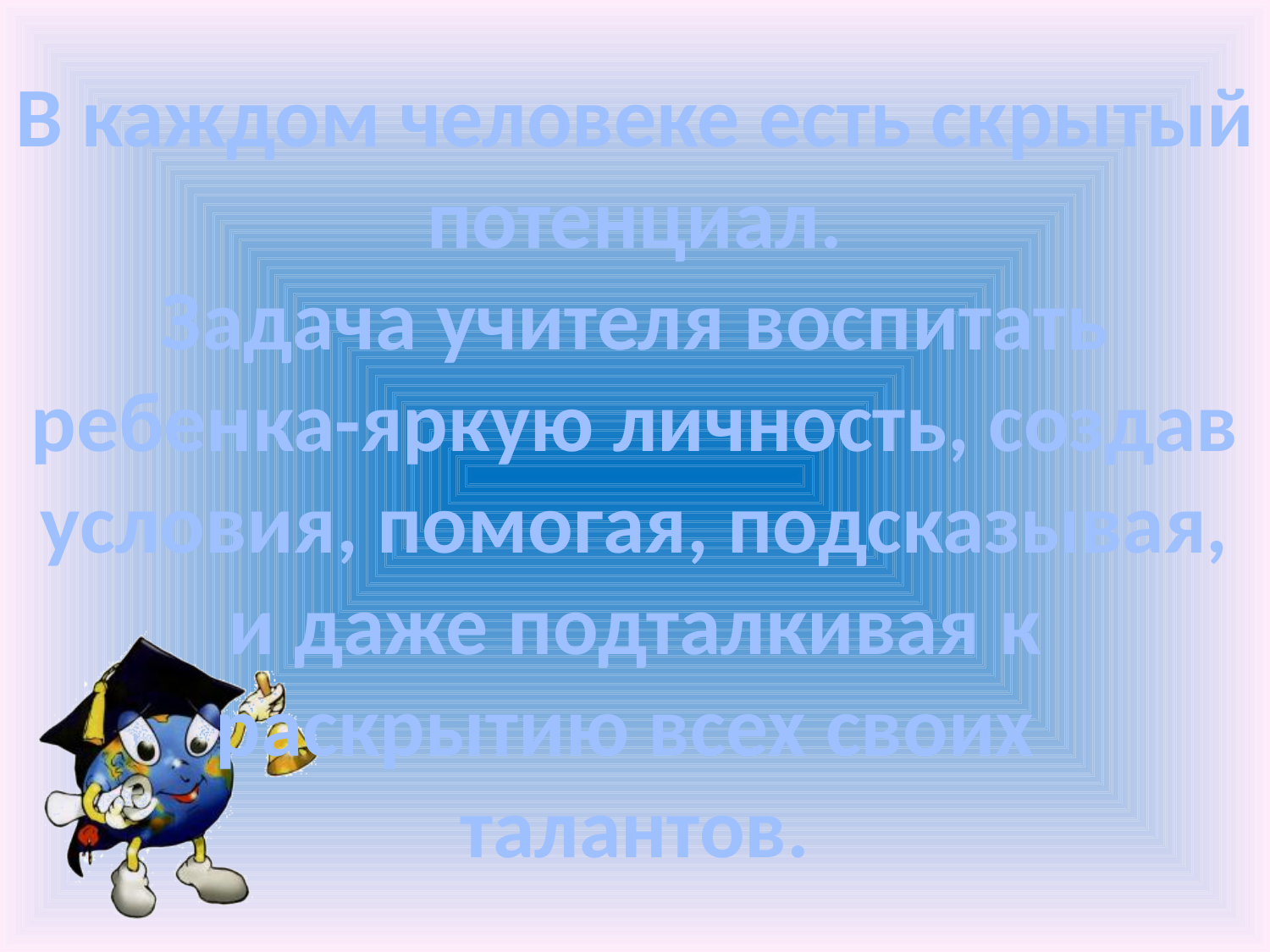

В каждом человеке есть скрытый потенциал.
Задача учителя воспитать ребенка-яркую личность, создав условия, помогая, подсказывая, и даже подталкивая к раскрытию всех своих
талантов.